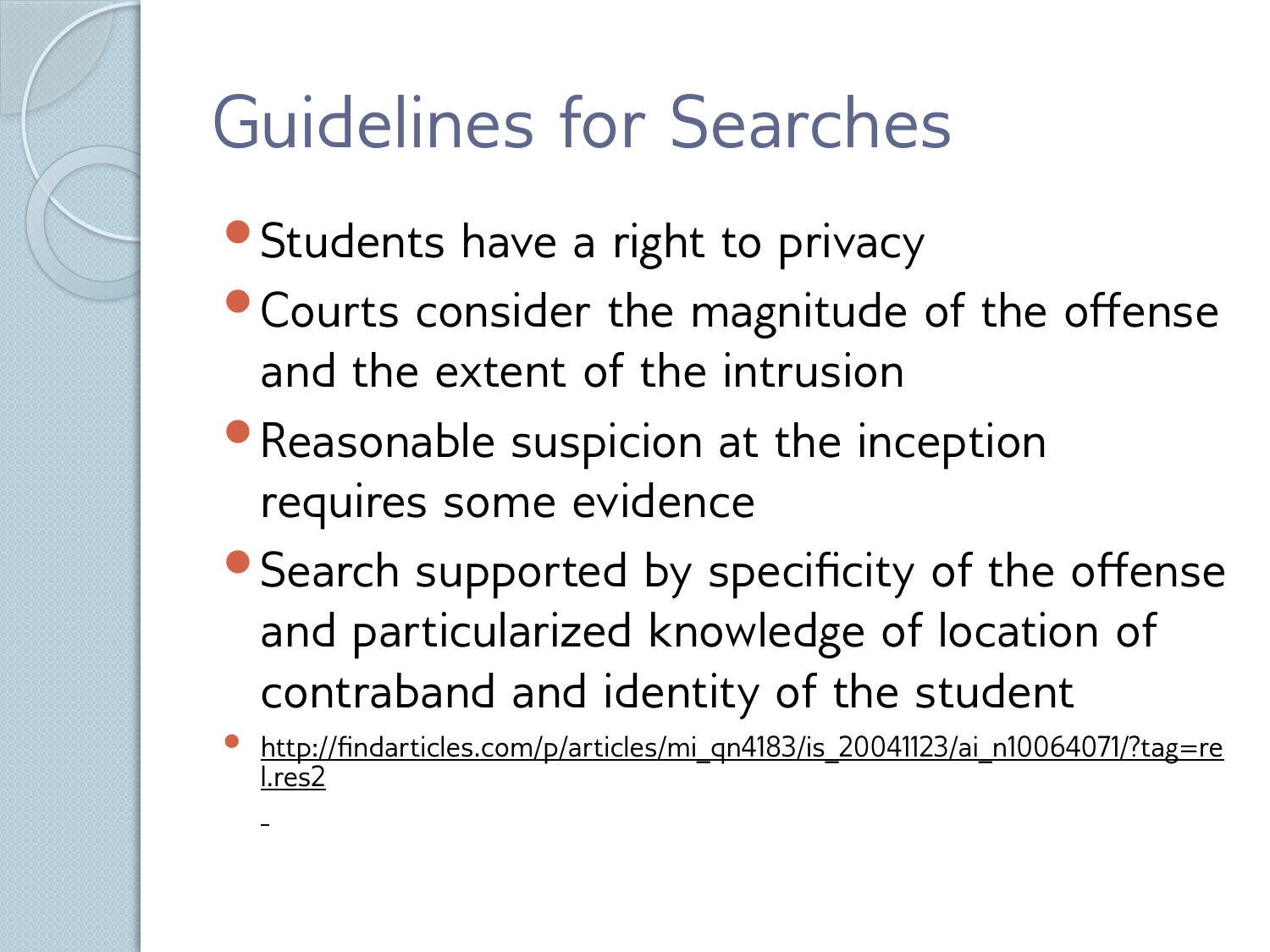

# Guidelines for Searches
Students have a right to privacy
Courts consider the magnitude of the offense and the extent of the intrusion
Reasonable suspicion at the inception requires some evidence
Search supported by specificity of the offense and particularized knowledge of location of contraband and identity of the student
http://findarticles.com/p/articles/mi_qn4183/is_20041123/ai_n10064071/?tag=rel.res2